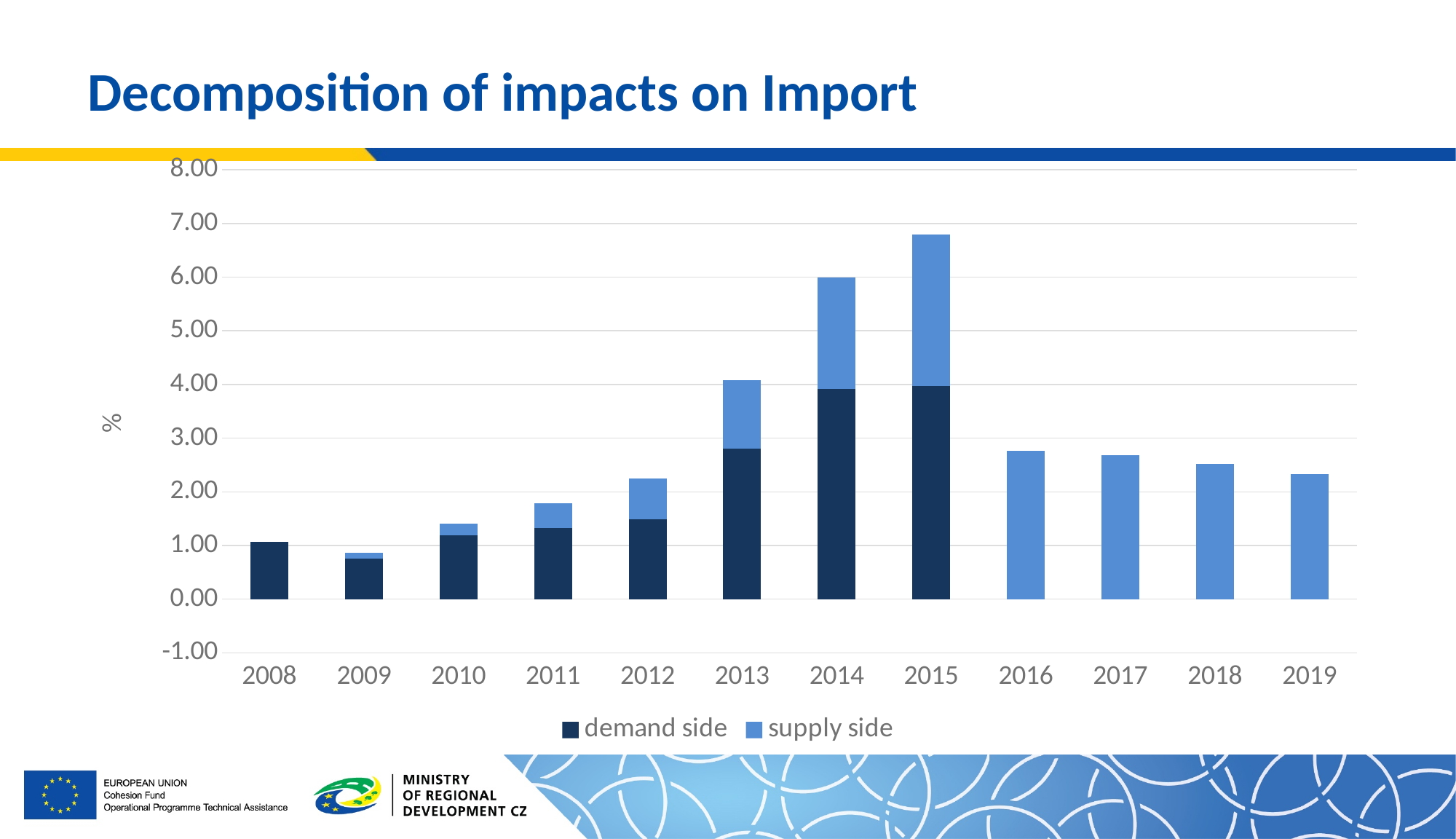

# Decomposition of impacts on Import

### Chart

| Category | demand side | supply side |
|---|---|---|
| 2008 | 1.0714478656256838 | -2.212871199695882e-05 |
| 2009 | 0.7542376463765006 | 0.10488508093581322 |
| 2010 | 1.1830848716527378 | 0.2303683717525902 |
| 2011 | 1.3214372254661255 | 0.4657163089920693 |
| 2012 | 1.4933207583442618 | 0.7595569968131062 |
| 2013 | 2.8029320866410483 | 1.2716577937307745 |
| 2014 | 3.919988861325531 | 2.0790292455015194 |
| 2015 | 3.975912101166388 | 2.814350468432549 |
| 2016 | 0.0 | 2.7587879897362586 |
| 2017 | 0.0 | 2.683920493876714 |
| 2018 | 0.0 | 2.515353904742581 |
| 2019 | 0.0 | 2.3245536948585723 |